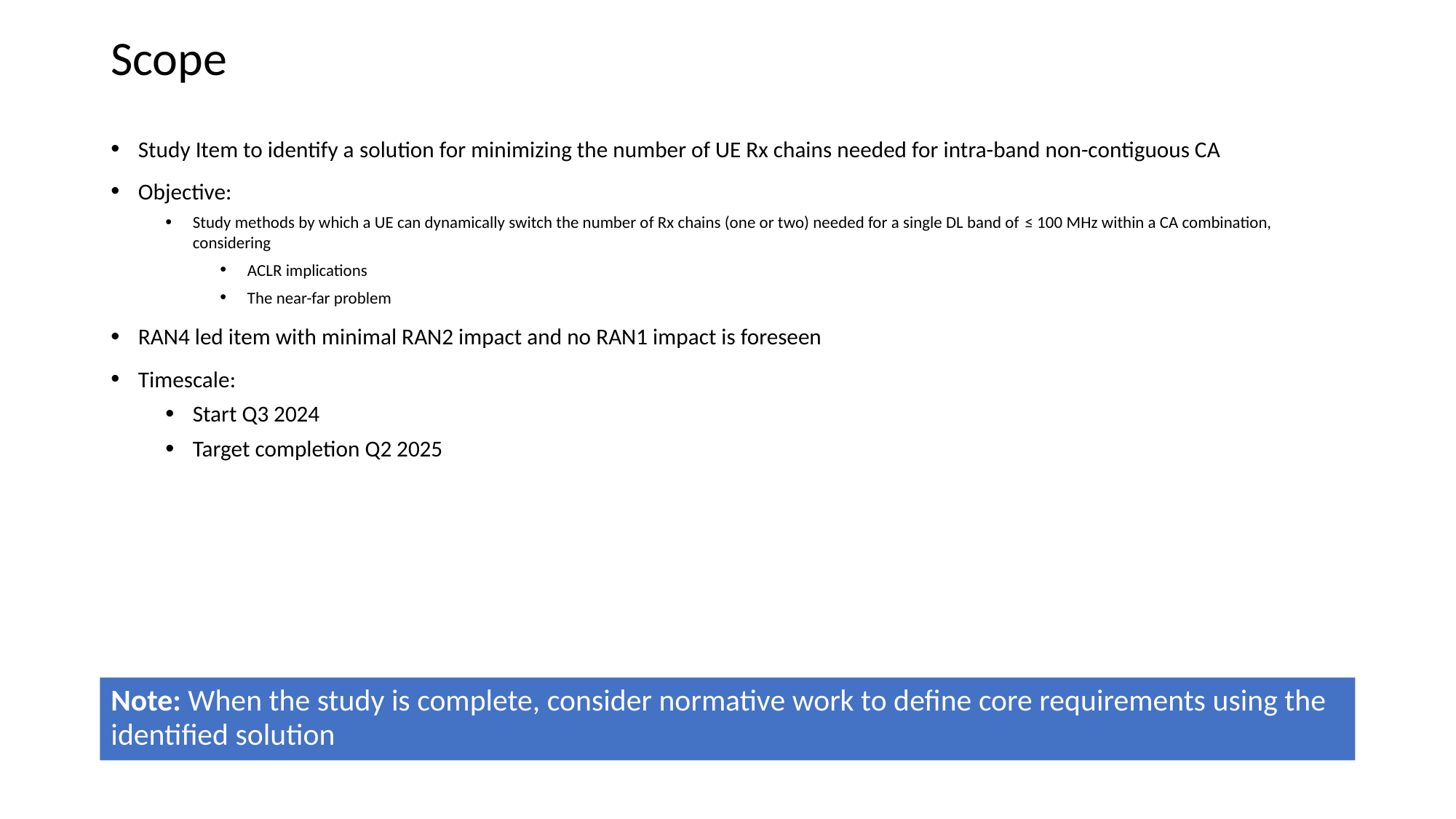

# Scope
Study Item to identify a solution for minimizing the number of UE Rx chains needed for intra-band non-contiguous CA
Objective:
Study methods by which a UE can dynamically switch the number of Rx chains (one or two) needed for a single DL band of ≤ 100 MHz within a CA combination, considering
ACLR implications
The near-far problem
RAN4 led item with minimal RAN2 impact and no RAN1 impact is foreseen
Timescale:
Start Q3 2024
Target completion Q2 2025

Note: When the study is complete, consider normative work to define core requirements using the identified solution